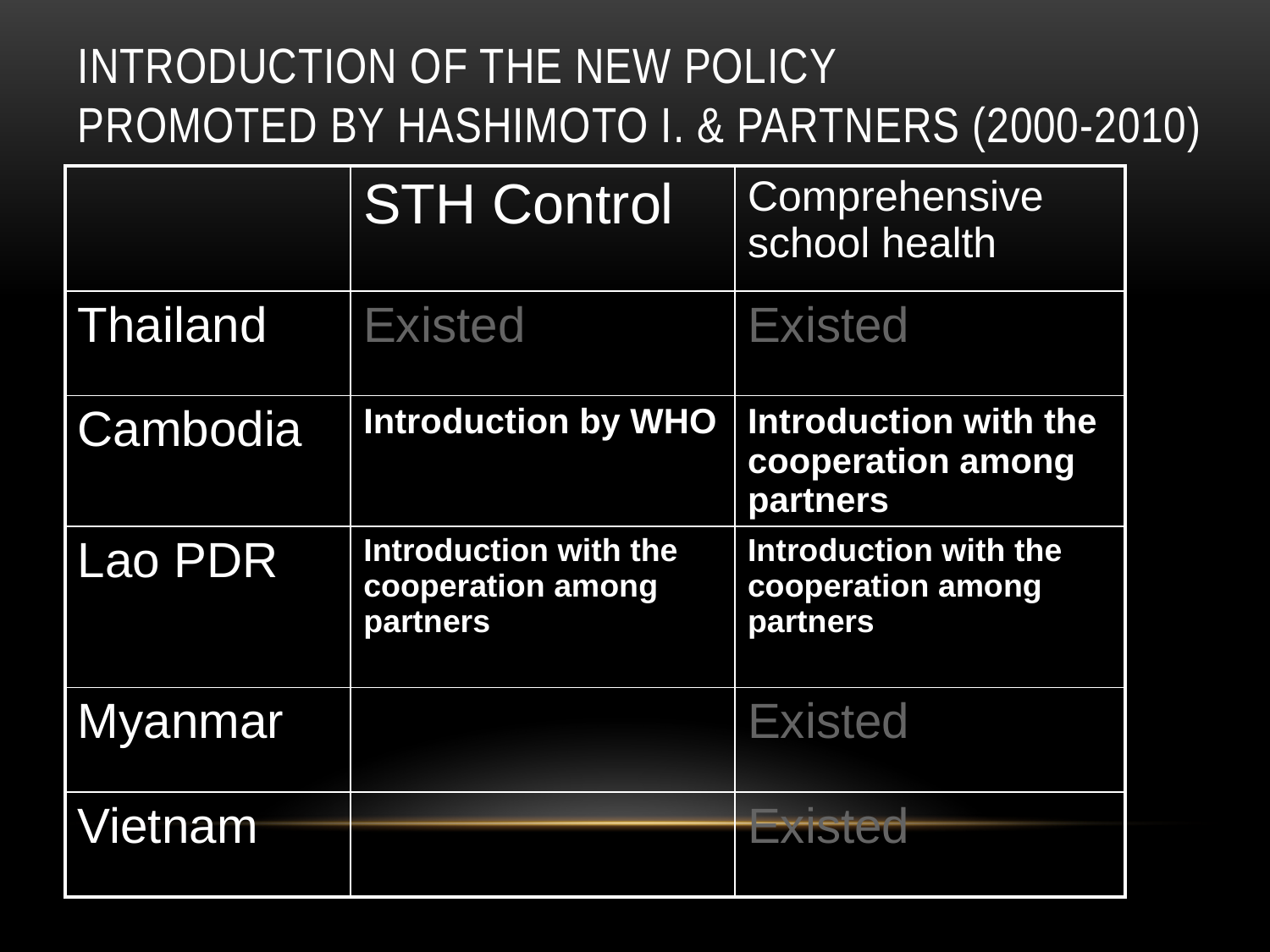

# Introduction of the new policy Promoted by Hashimoto I. & Partners (2000-2010)
|  | STH Control | Comprehensive school health |
| --- | --- | --- |
| Thailand | Existed | Existed |
| Cambodia | Introduction by WHO | Introduction with the cooperation among partners |
| Lao PDR | Introduction with the cooperation among partners | Introduction with the cooperation among partners |
| Myanmar |  | Existed |
| Vietnam |  | Existed |